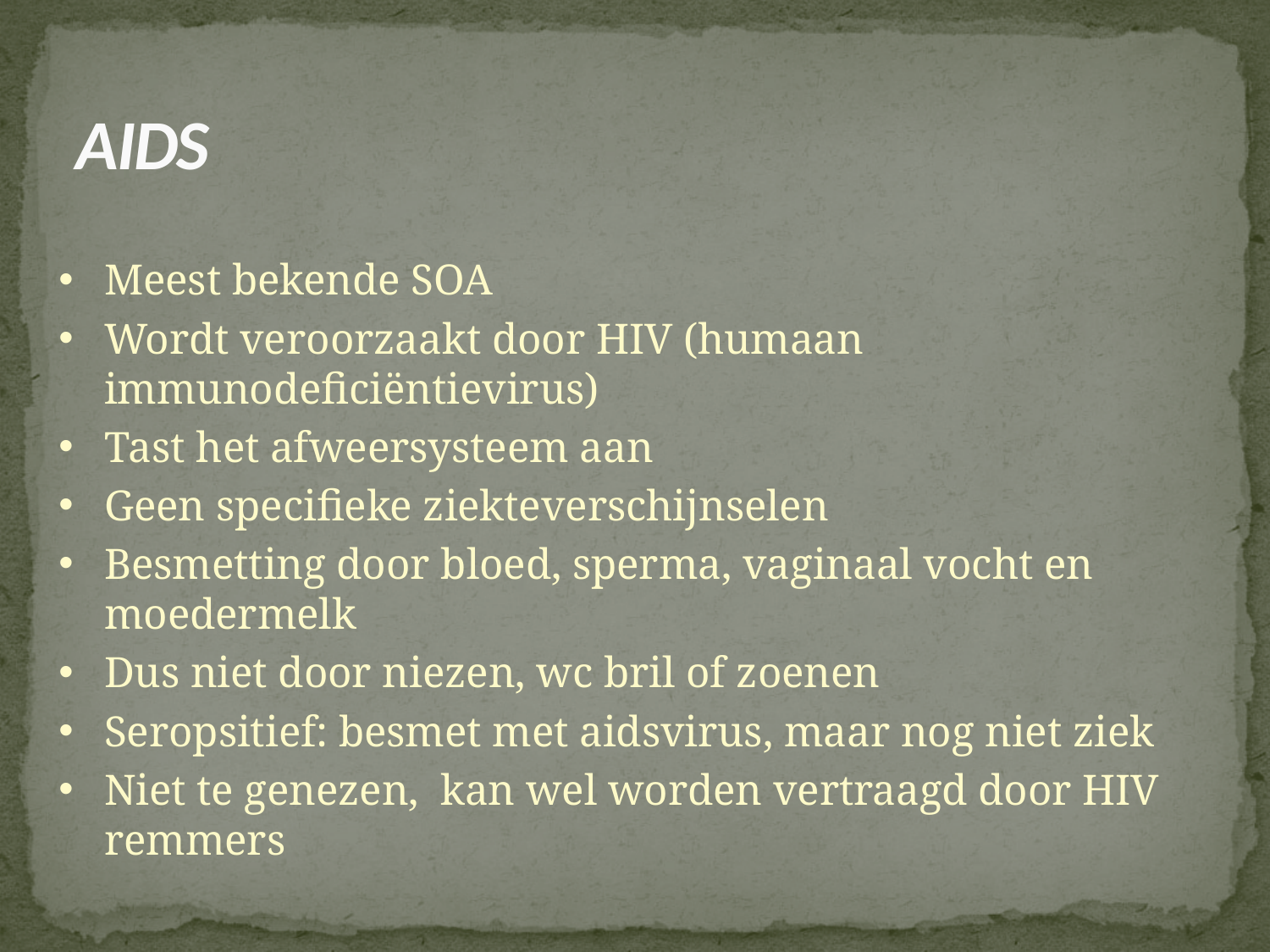

# AIDS

Meest bekende SOA
Wordt veroorzaakt door HIV (humaan immunodeficiëntievirus)
Tast het afweersysteem aan
Geen specifieke ziekteverschijnselen
Besmetting door bloed, sperma, vaginaal vocht en moedermelk
Dus niet door niezen, wc bril of zoenen
Seropsitief: besmet met aidsvirus, maar nog niet ziek
Niet te genezen,  kan wel worden vertraagd door HIV remmers